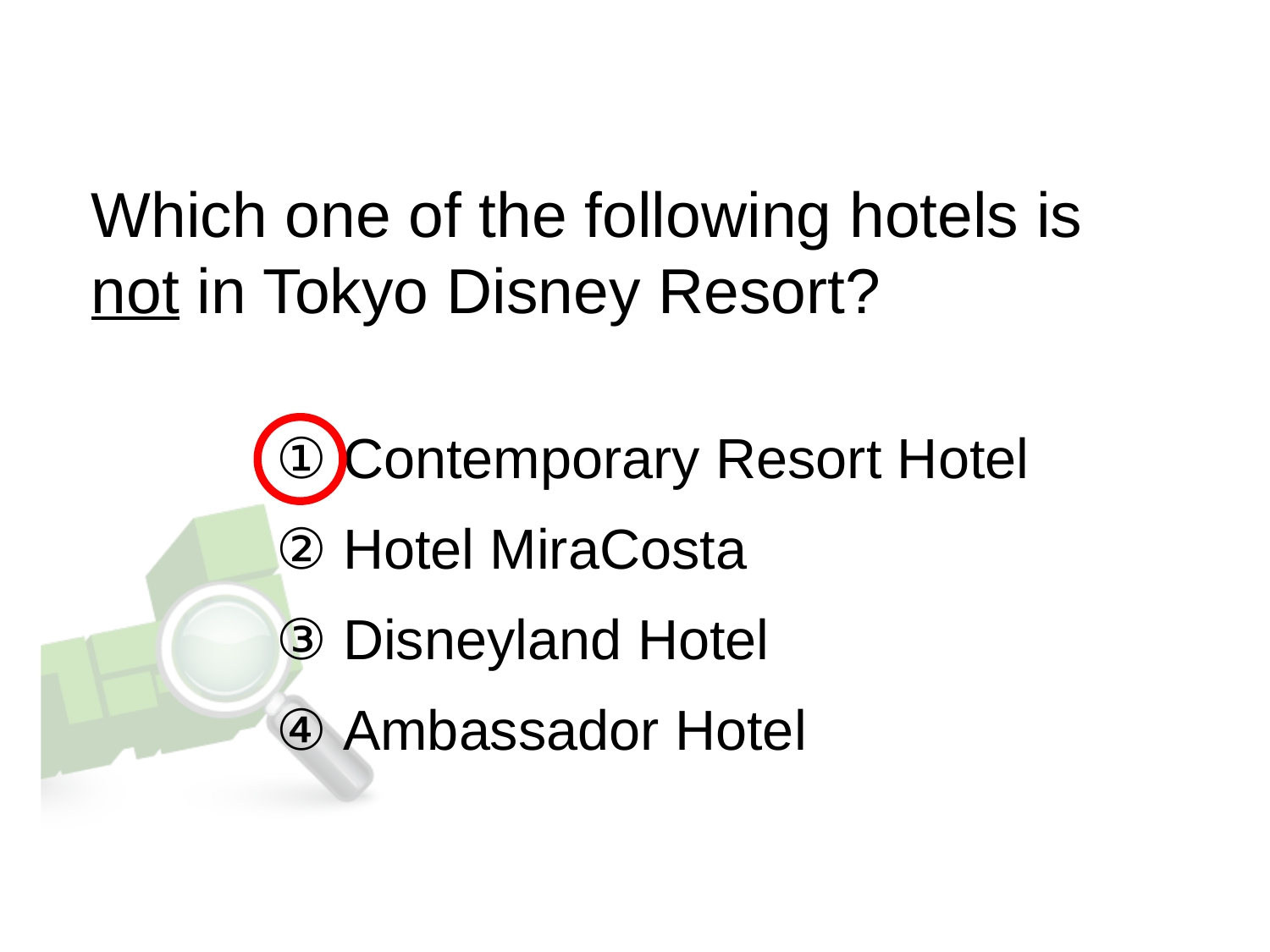

# Which one of the following hotels is not in Tokyo Disney Resort?
① Contemporary Resort Hotel
② Hotel MiraCosta
③ Disneyland Hotel
④ Ambassador Hotel